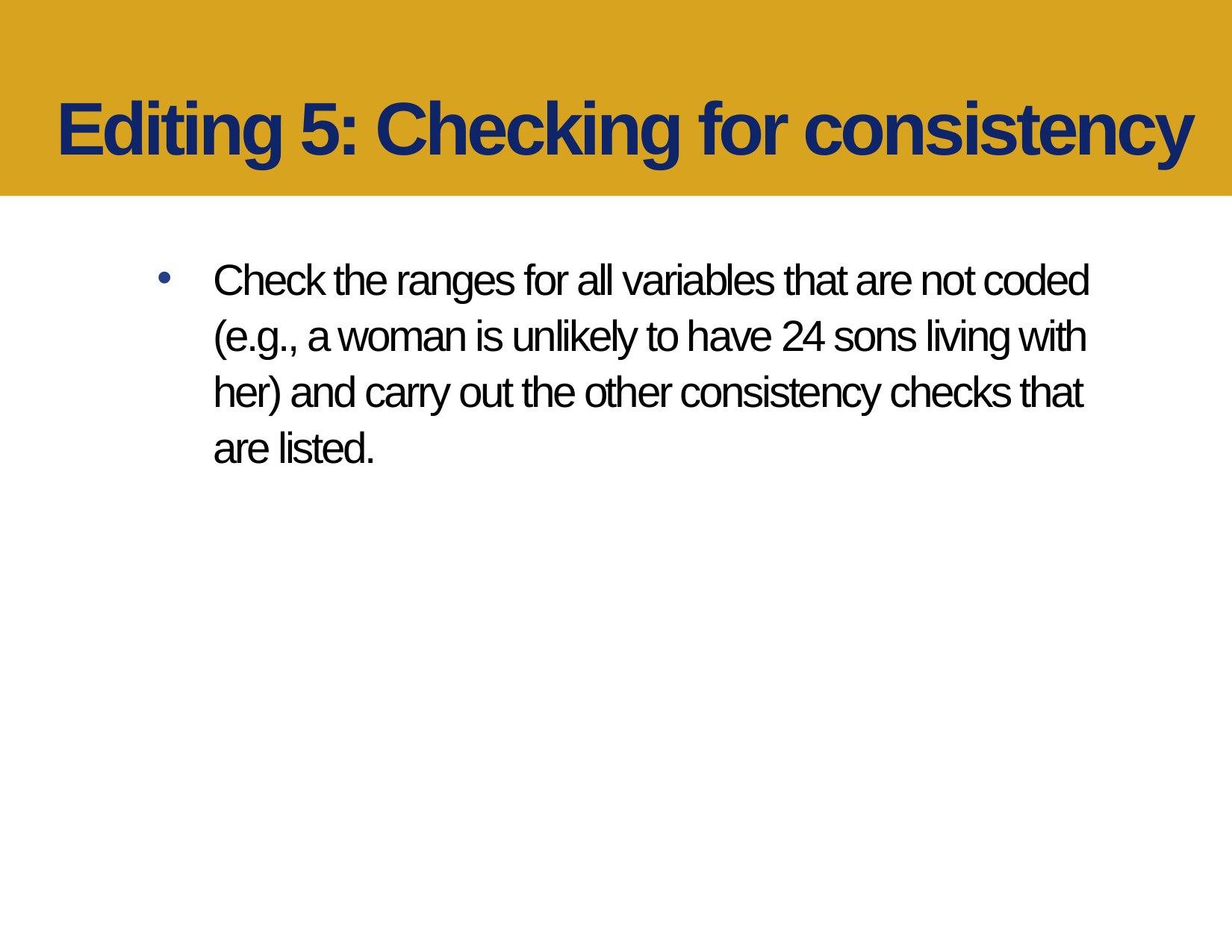

Editing 5: Checking for consistency
Check the ranges for all variables that are not coded (e.g., a woman is unlikely to have 24 sons living with her) and carry out the other consistency checks that are listed.